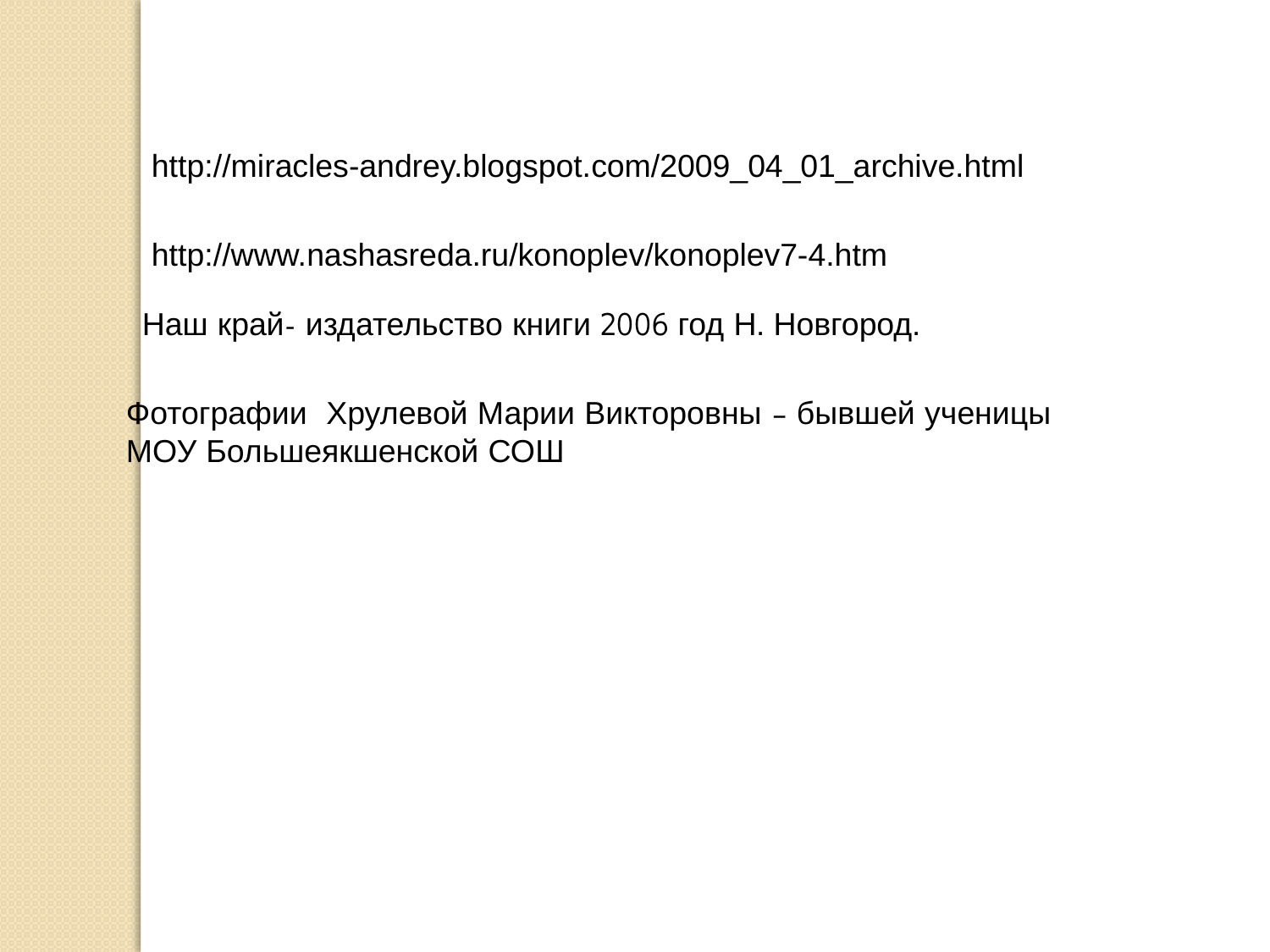

http://miracles-andrey.blogspot.com/2009_04_01_archive.html

http://www.nashasreda.ru/konoplev/konoplev7-4.htm

Наш край- издательство книги 2006 год Н. Новгород.
Фотографии  Хрулевой Марии Викторовны – бывшей ученицы
МОУ Большеякшенской СОШ